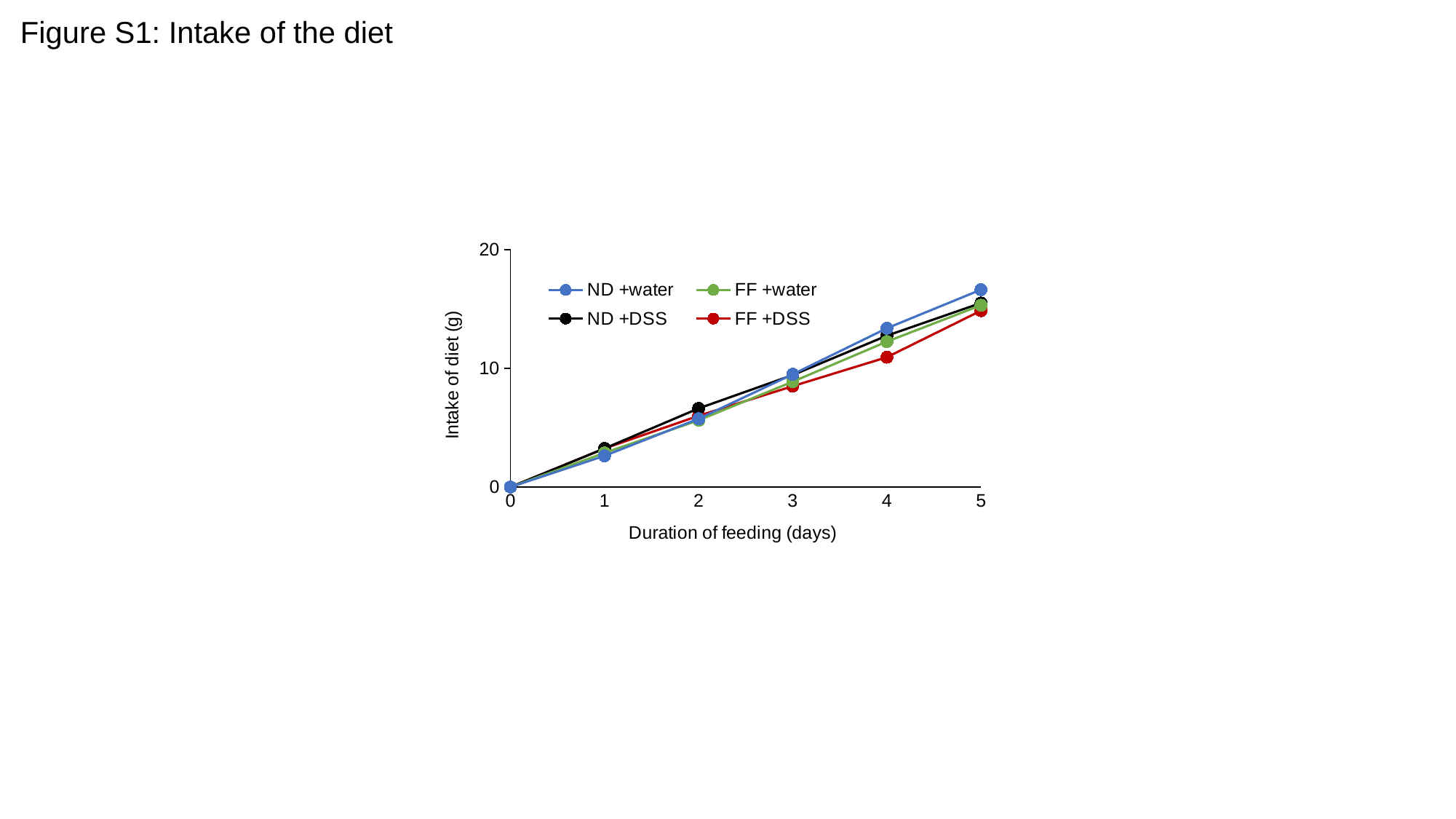

Figure S1: Intake of the diet

### Chart

| Category | ND +water | FF +water | ND +DSS | FF +DSS |
|---|---|---|---|---|